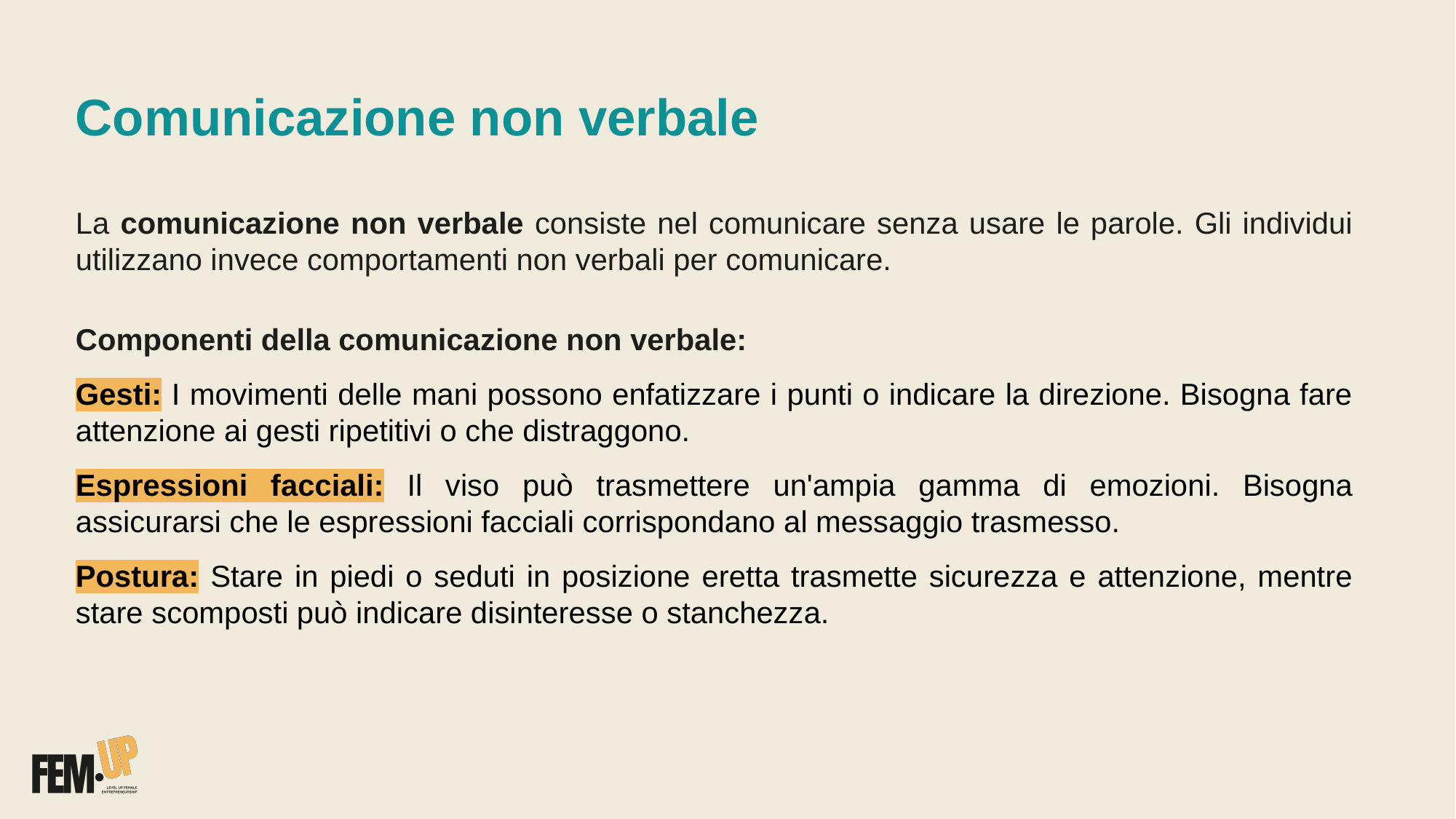

# Comunicazione non verbale
La comunicazione non verbale consiste nel comunicare senza usare le parole. Gli individui utilizzano invece comportamenti non verbali per comunicare.
Componenti della comunicazione non verbale:
Gesti: I movimenti delle mani possono enfatizzare i punti o indicare la direzione. Bisogna fare attenzione ai gesti ripetitivi o che distraggono.
Espressioni facciali: Il viso può trasmettere un'ampia gamma di emozioni. Bisogna assicurarsi che le espressioni facciali corrispondano al messaggio trasmesso.
Postura: Stare in piedi o seduti in posizione eretta trasmette sicurezza e attenzione, mentre stare scomposti può indicare disinteresse o stanchezza.